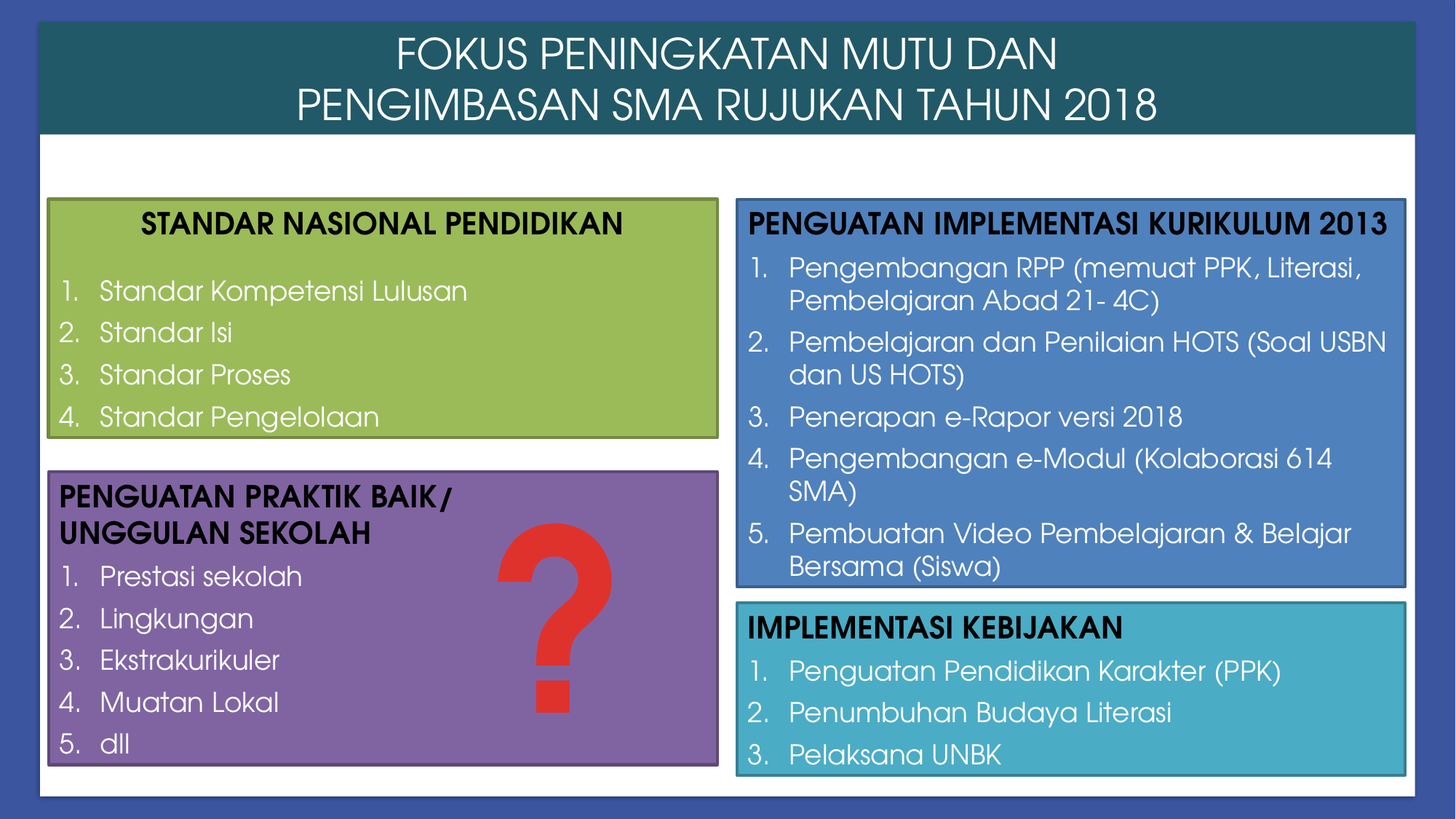

FOKUS PENINGKATAN MUTU DAN
PENGIMBASAN SMA RUJUKAN TAHUN 2018
STANDAR NASIONAL PENDIDIKAN

Standar Kompetensi Lulusan
Standar Isi
Standar Proses
Standar Pengelolaan
PENGUATAN IMPLEMENTASI KURIKULUM 2013
Pengembangan RPP (memuat PPK, Literasi, Pembelajaran Abad 21- 4C)
Pembelajaran dan Penilaian HOTS (Soal USBN dan US HOTS)
Penerapan e-Rapor versi 2018
Pengembangan e-Modul (Kolaborasi 614 SMA)
Pembuatan Video Pembelajaran & Belajar Bersama (Siswa)
?
PENGUATAN PRAKTIK BAIK/           UNGGULAN SEKOLAH
Prestasi sekolah
Lingkungan
Ekstrakurikuler
Muatan Lokal
dll
IMPLEMENTASI KEBIJAKAN
Penguatan Pendidikan Karakter (PPK)
Penumbuhan Budaya Literasi
Pelaksana UNBK